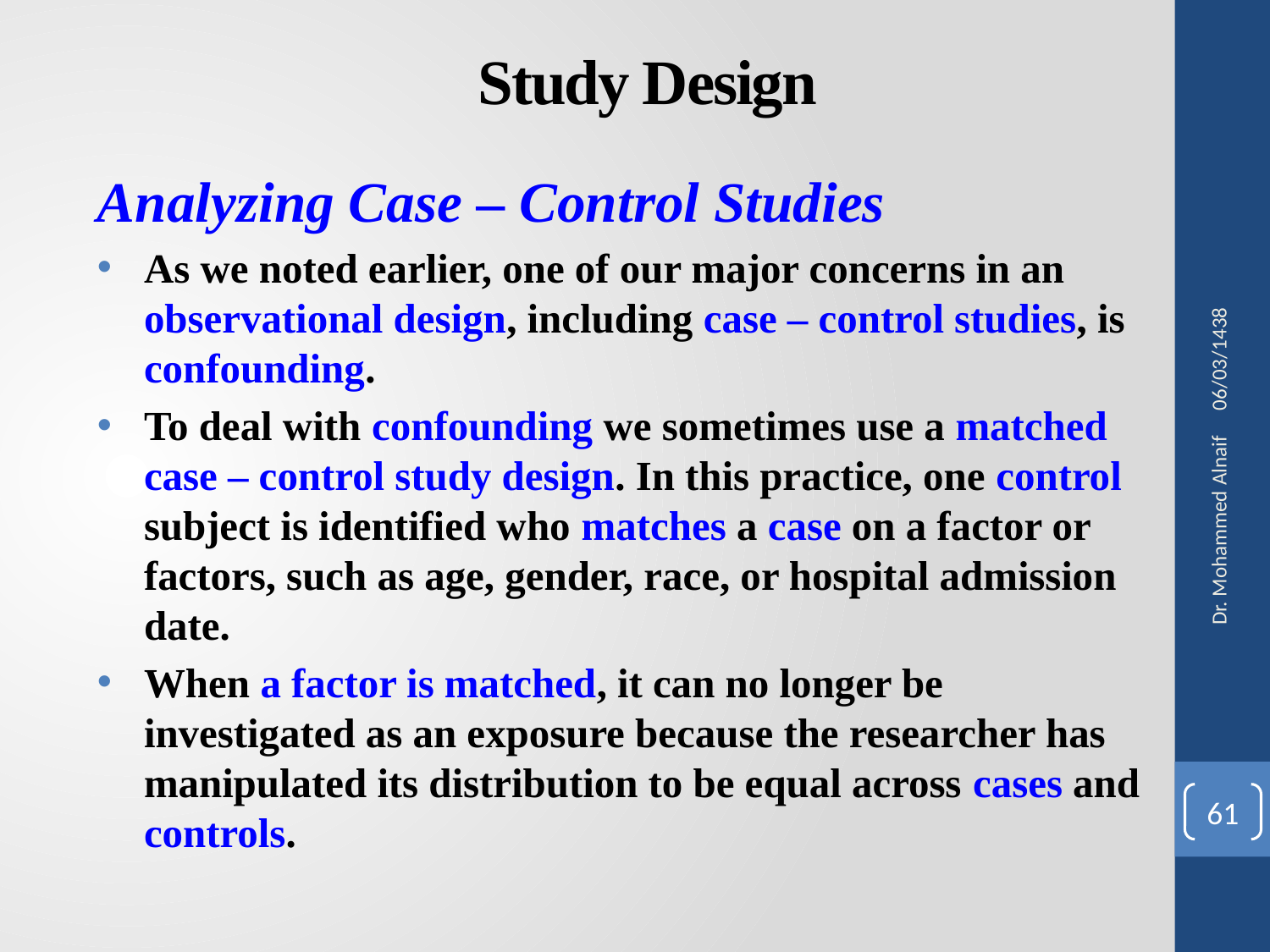

# Study Design
Analyzing Case – Control Studies
As we noted earlier, one of our major concerns in an observational design, including case – control studies, is confounding.
To deal with confounding we sometimes use a matched case – control study design. In this practice, one control subject is identified who matches a case on a factor or factors, such as age, gender, race, or hospital admission date.
When a factor is matched, it can no longer be investigated as an exposure because the researcher has manipulated its distribution to be equal across cases and controls.
06/03/1438
Dr. Mohammed Alnaif
61